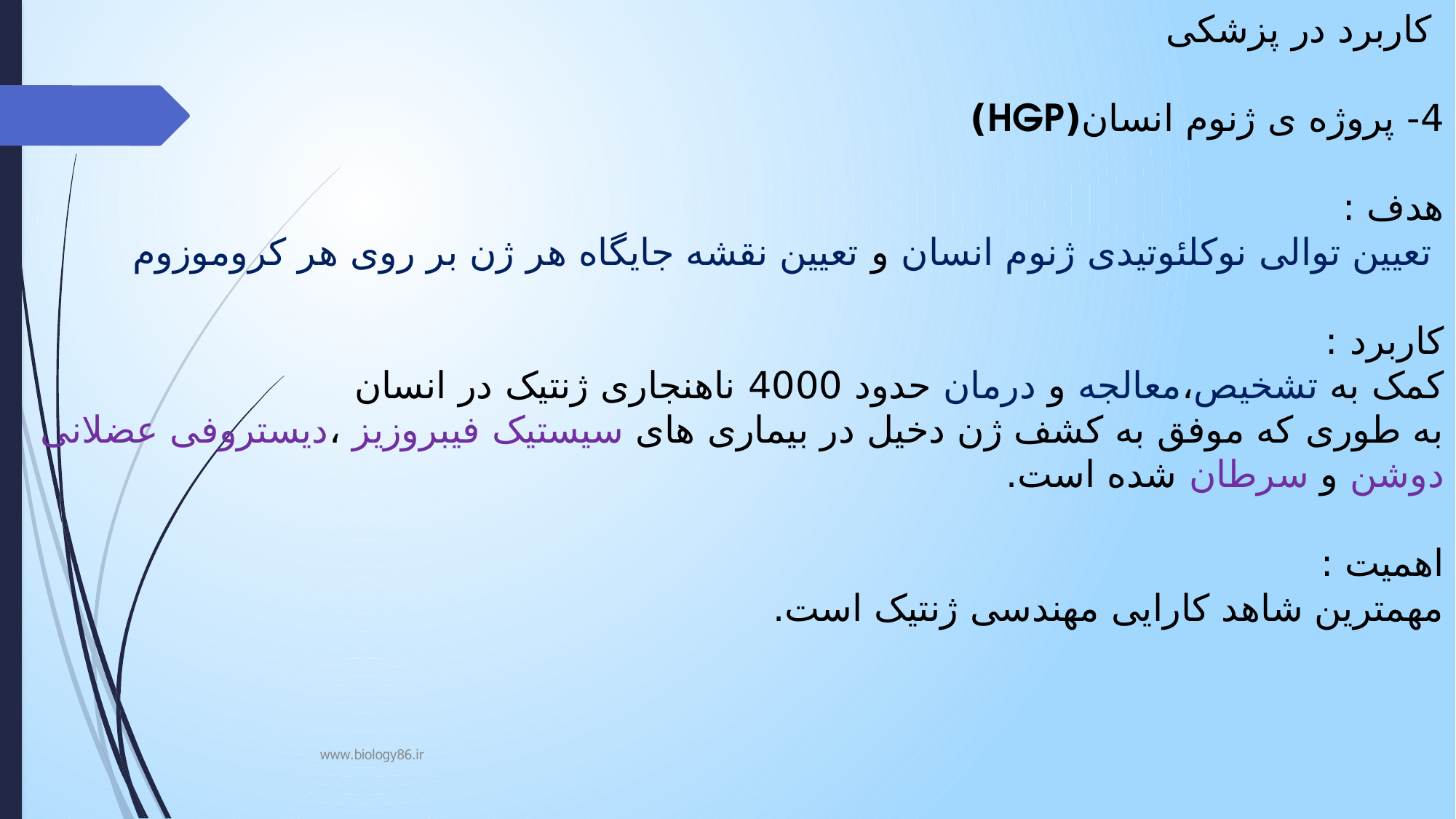

# کاربرد در پزشکی 4- پروژه ی ژنوم انسان(HGP) هدف : تعیین توالی نوکلئوتیدی ژنوم انسان و تعیین نقشه جایگاه هر ژن بر روی هر کروموزوم کاربرد : کمک به تشخیص،معالجه و درمان حدود 4000 ناهنجاری ژنتیک در انسان به طوری که موفق به کشف ژن دخیل در بیماری های سیستیک فیبروزیز ،دیستروفی عضلانی دوشن و سرطان شده است. اهمیت : مهمترین شاهد کارایی مهندسی ژنتیک است.
www.biology86.ir